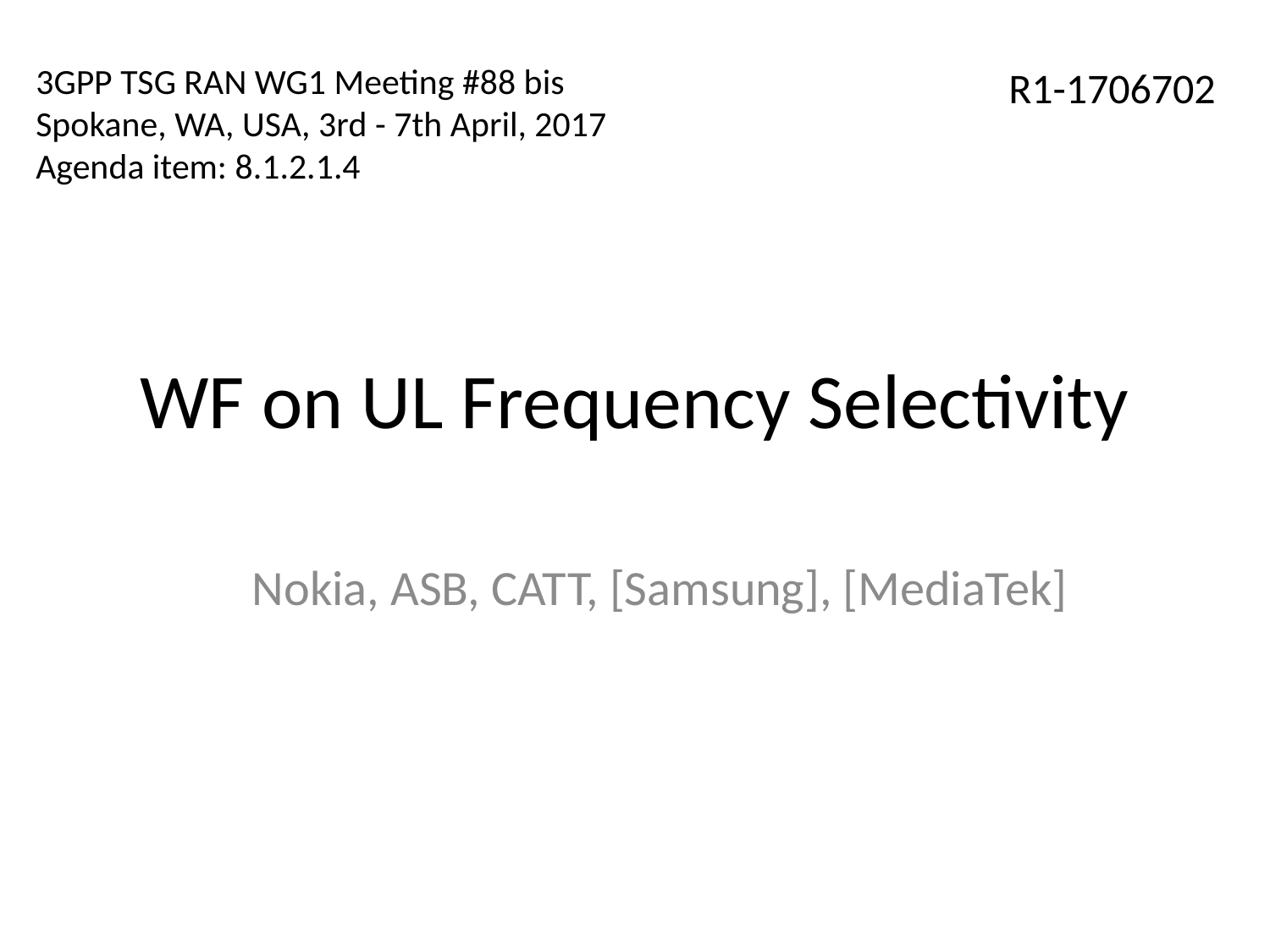

3GPP TSG RAN WG1 Meeting #88 bis
Spokane, WA, USA, 3rd - 7th April, 2017
Agenda item: 8.1.2.1.4
R1-1706702
# WF on UL Frequency Selectivity
Nokia, ASB, CATT, [Samsung], [MediaTek]